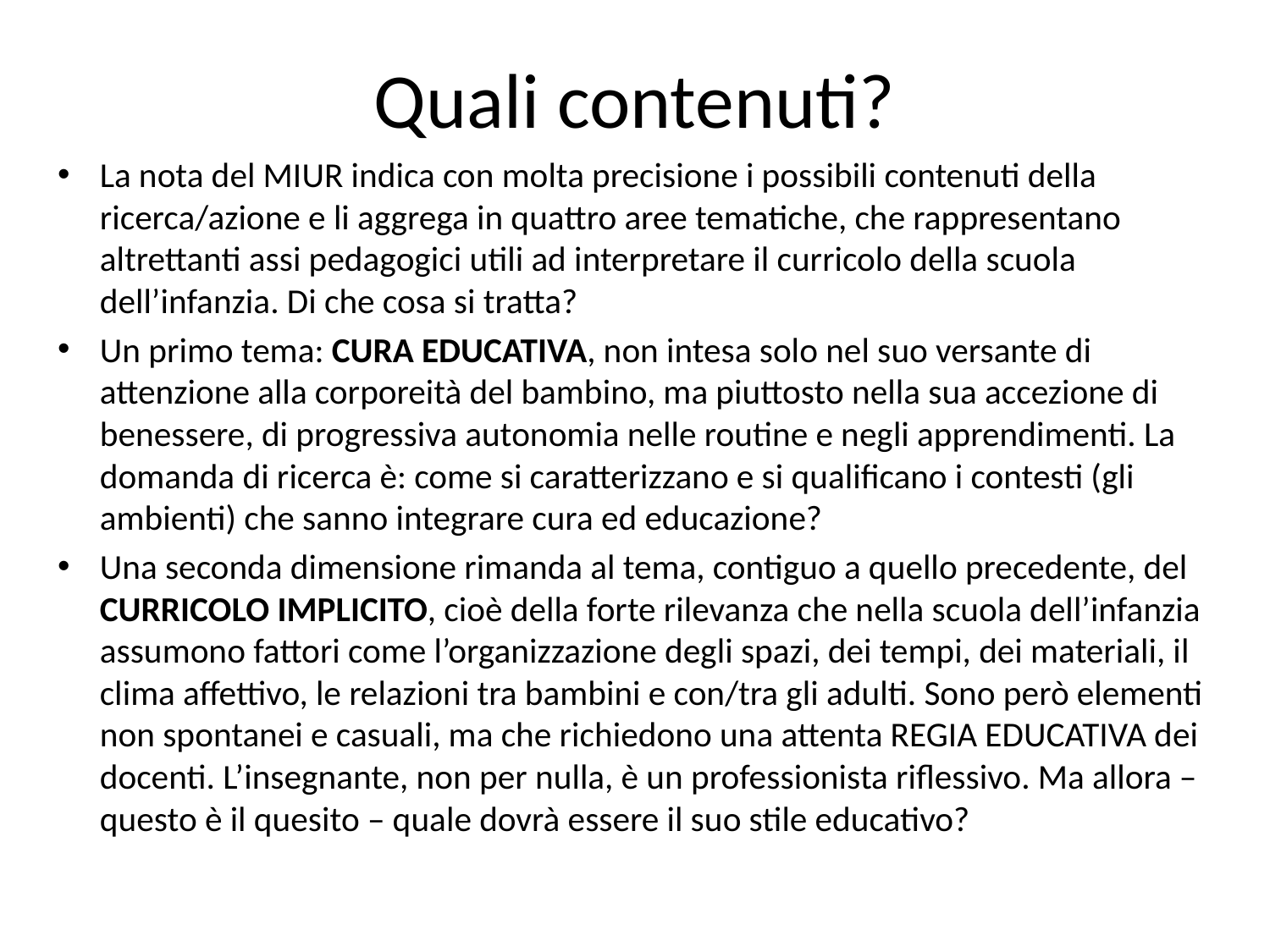

# Quali contenuti?
La nota del MIUR indica con molta precisione i possibili contenuti della ricerca/azione e li aggrega in quattro aree tematiche, che rappresentano altrettanti assi pedagogici utili ad interpretare il curricolo della scuola dell’infanzia. Di che cosa si tratta?
Un primo tema: CURA EDUCATIVA, non intesa solo nel suo versante di attenzione alla corporeità del bambino, ma piuttosto nella sua accezione di benessere, di progressiva autonomia nelle routine e negli apprendimenti. La domanda di ricerca è: come si caratterizzano e si qualificano i contesti (gli ambienti) che sanno integrare cura ed educazione?
Una seconda dimensione rimanda al tema, contiguo a quello precedente, del CURRICOLO IMPLICITO, cioè della forte rilevanza che nella scuola dell’infanzia assumono fattori come l’organizzazione degli spazi, dei tempi, dei materiali, il clima affettivo, le relazioni tra bambini e con/tra gli adulti. Sono però elementi non spontanei e casuali, ma che richiedono una attenta REGIA EDUCATIVA dei docenti. L’insegnante, non per nulla, è un professionista riflessivo. Ma allora – questo è il quesito – quale dovrà essere il suo stile educativo?